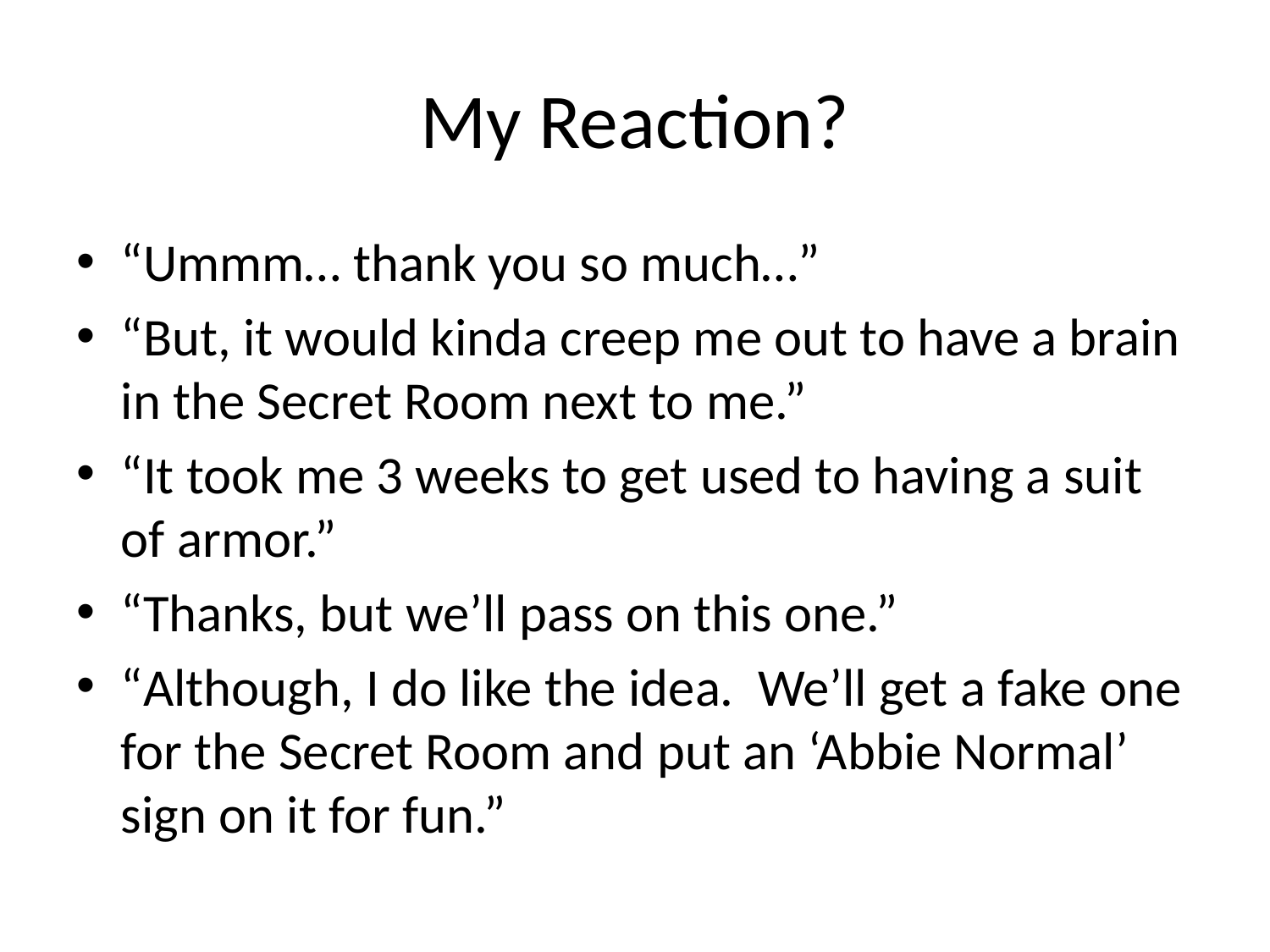

# My Reaction?
“Ummm… thank you so much…”
“But, it would kinda creep me out to have a brain in the Secret Room next to me.”
“It took me 3 weeks to get used to having a suit of armor.”
“Thanks, but we’ll pass on this one.”
“Although, I do like the idea.  We’ll get a fake one for the Secret Room and put an ‘Abbie Normal’ sign on it for fun.”